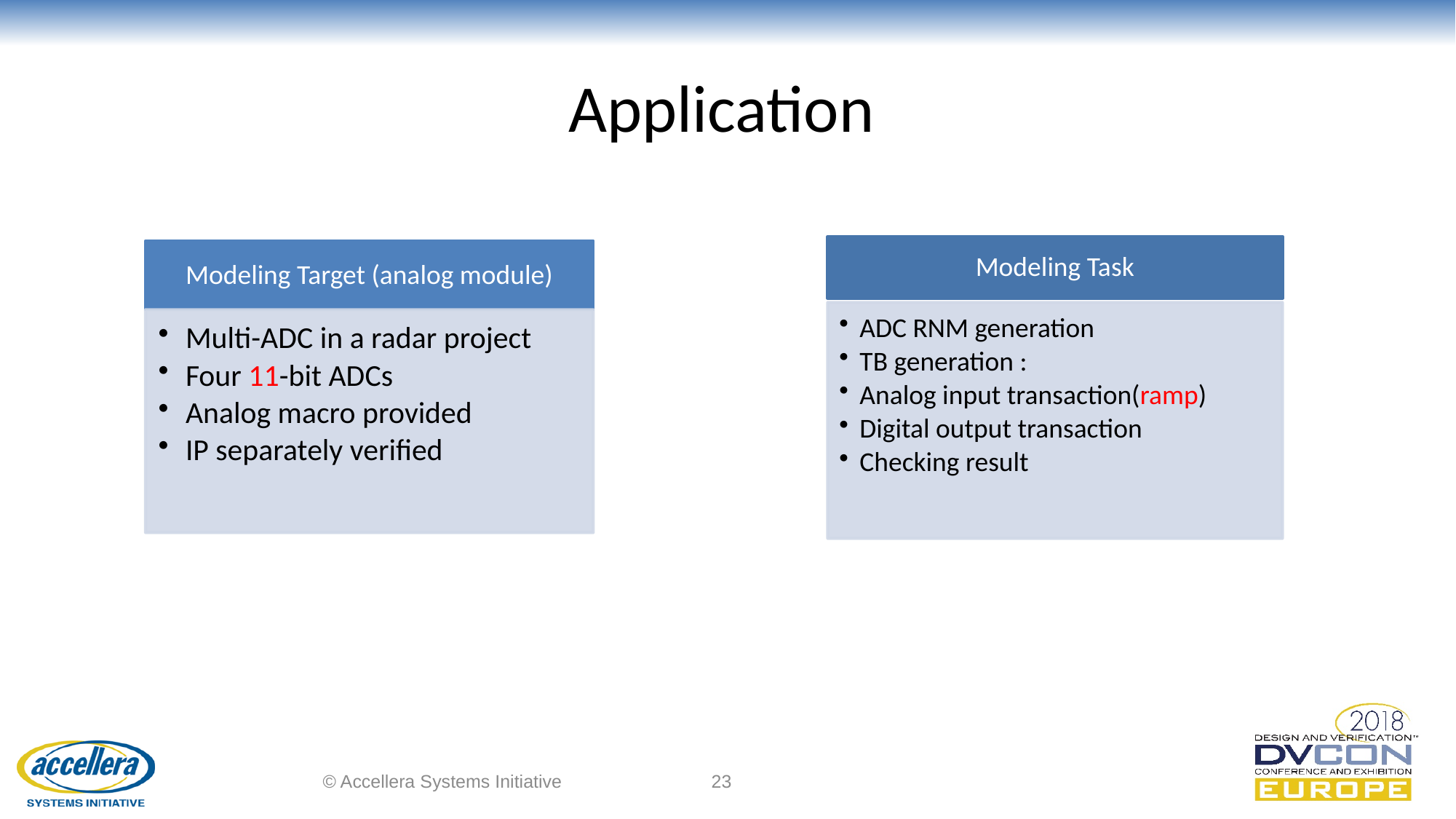

# Application
Modeling Target (analog module)
Multi-ADC in a radar project
Four 11-bit ADCs
Analog macro provided
IP separately verified

Modeling Task
ADC RNM generation
TB generation :
Analog input transaction(ramp)
Digital output transaction
Checking result

© Accellera Systems Initiative
23